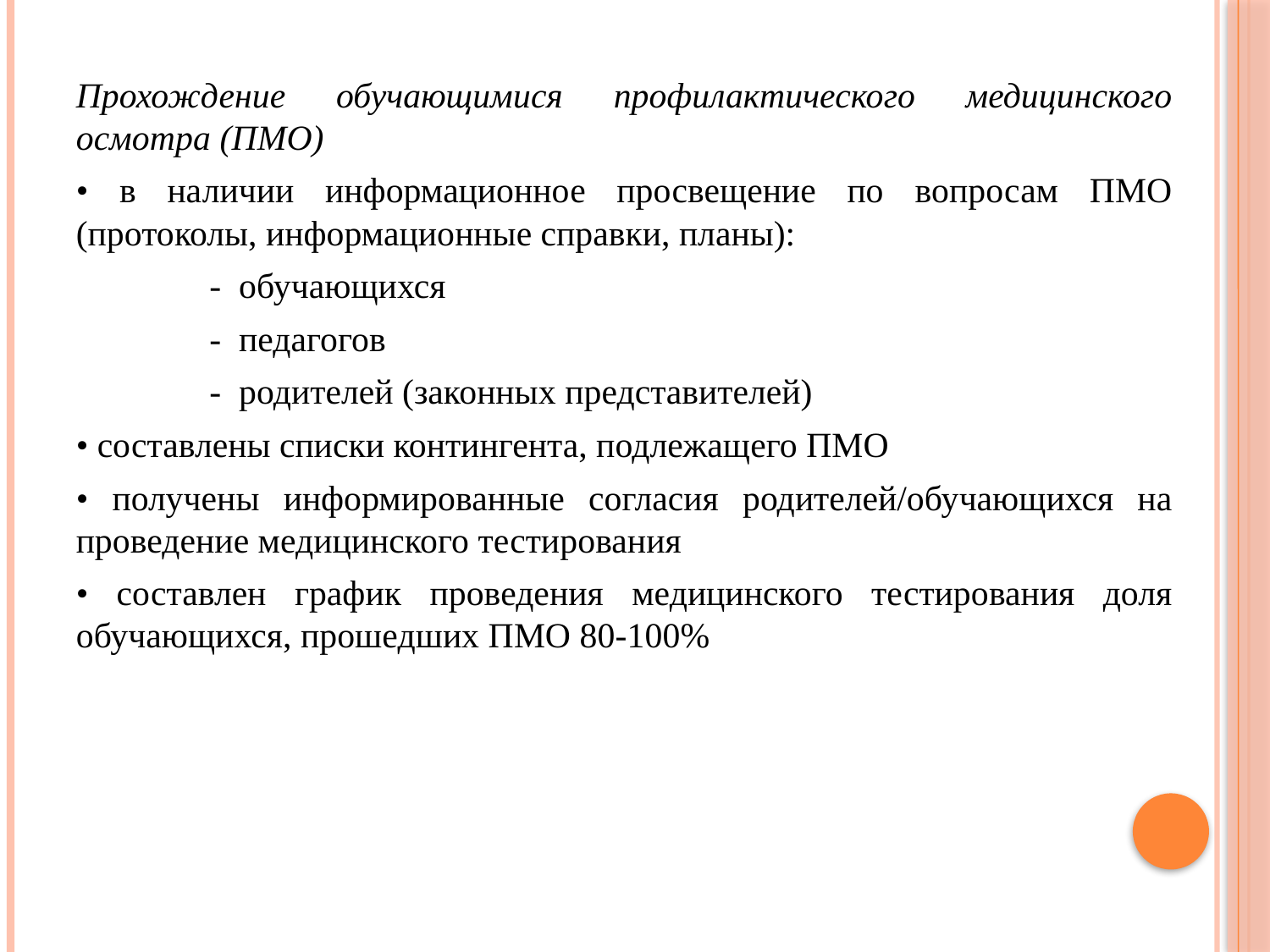

Прохождение обучающимися профилактического медицинского осмотра (ПМО)
• в наличии информационное просвещение по вопросам ПМО (протоколы, информационные справки, планы):
               -  обучающихся
               -  педагогов
               -  родителей (законных представителей)
• составлены списки контингента, подлежащего ПМО
• получены информированные согласия родителей/обучающихся на проведение медицинского тестирования
• составлен график проведения медицинского тестирования доля обучающихся, прошедших ПМО 80-100%